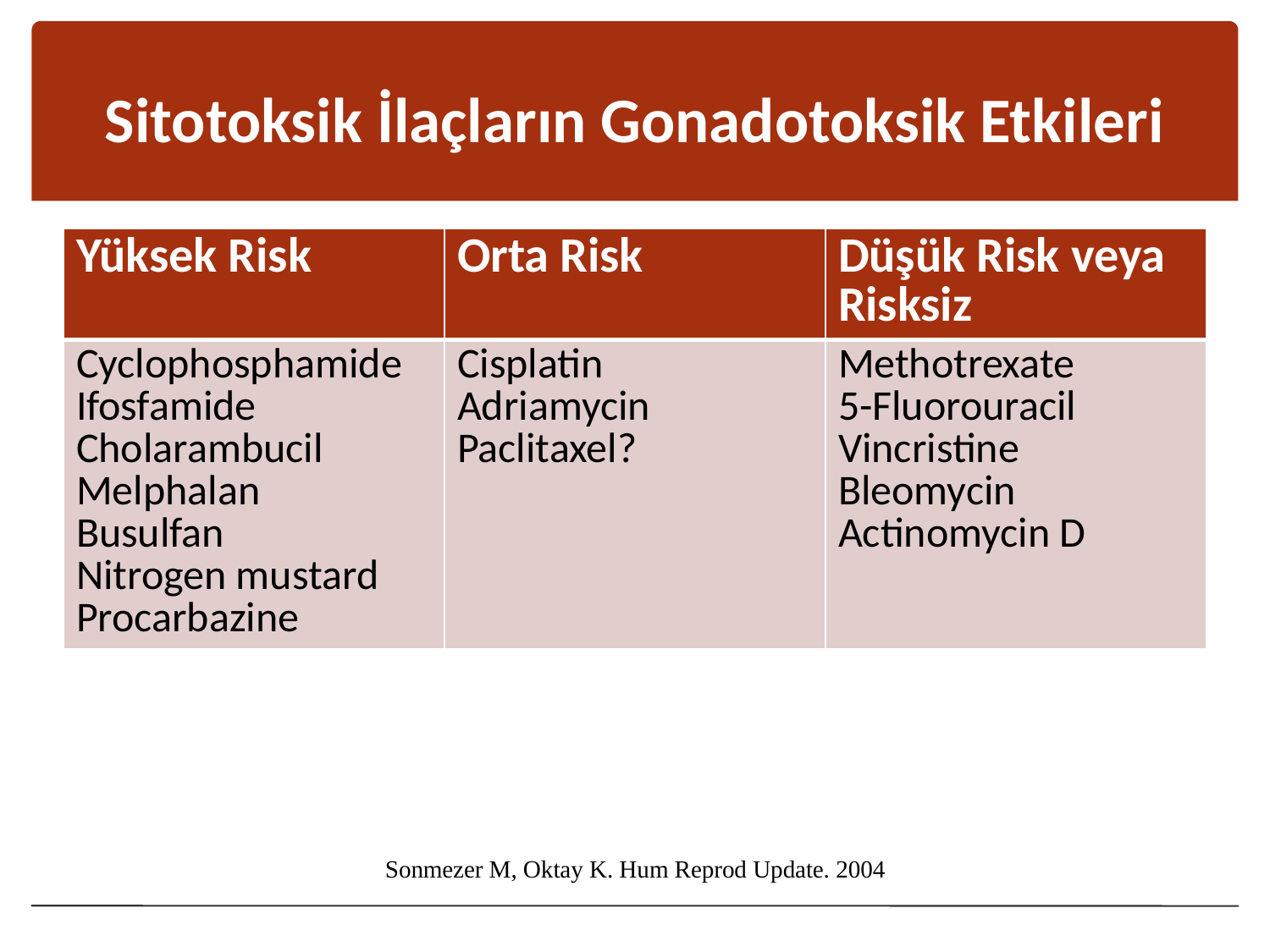

# Sitotoksik İlaçların Gonadotoksik Etkileri
| Yüksek Risk | Orta Risk | Düşük Risk veya Risksiz |
| --- | --- | --- |
| Cyclophosphamide Ifosfamide Cholarambucil Melphalan Busulfan Nitrogen mustard Procarbazine | Cisplatin Adriamycin Paclitaxel? | Methotrexate 5-Fluorouracil Vincristine Bleomycin Actinomycin D |
Sonmezer M, Oktay K. Hum Reprod Update. 2004